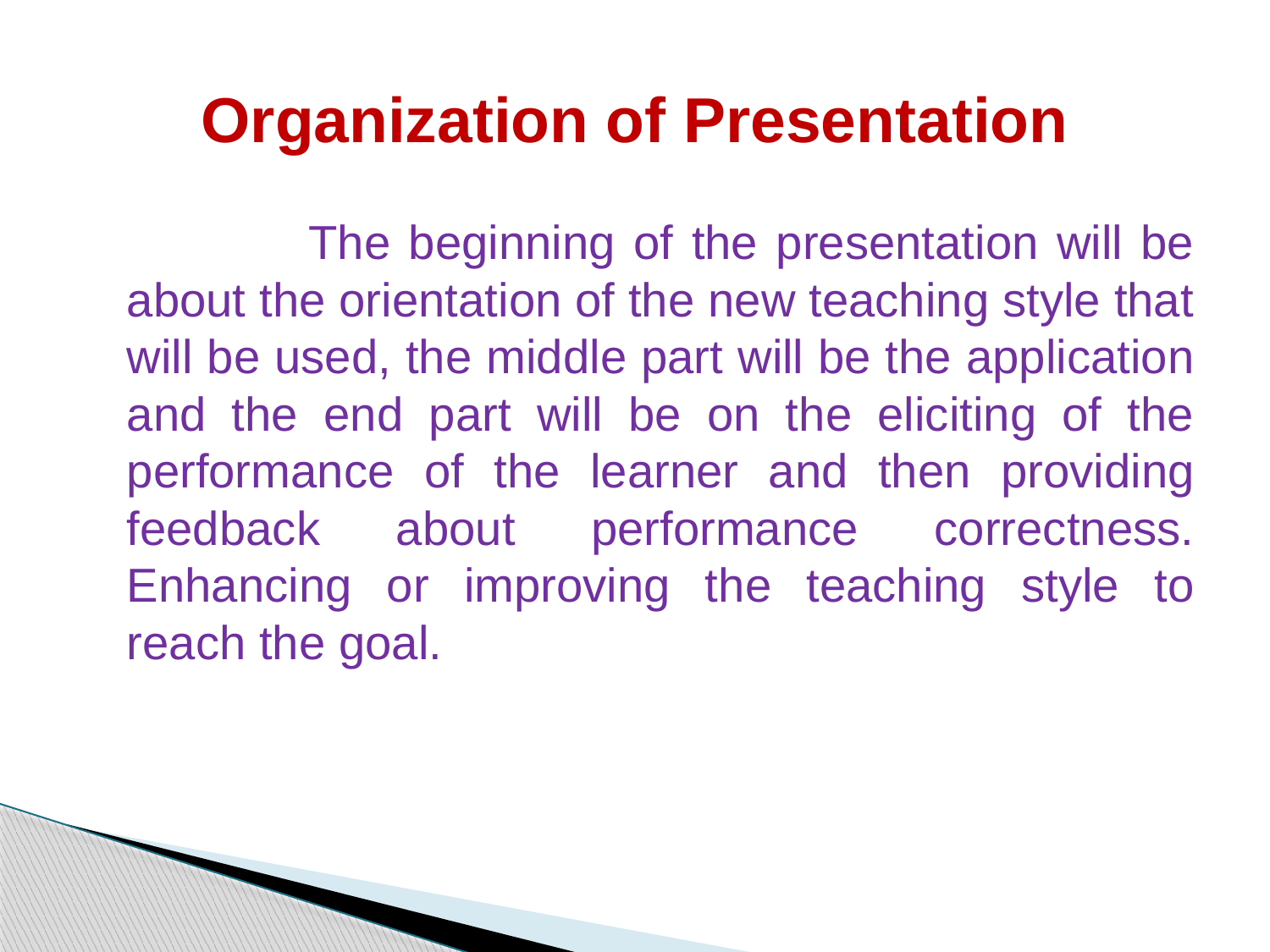

# Organization of Presentation
		   The beginning of the presentation will be about the orientation of the new teaching style that will be used, the middle part will be the application and the end part will be on the eliciting of the performance of the learner and then providing feedback about performance correctness. Enhancing or improving the teaching style to reach the goal.